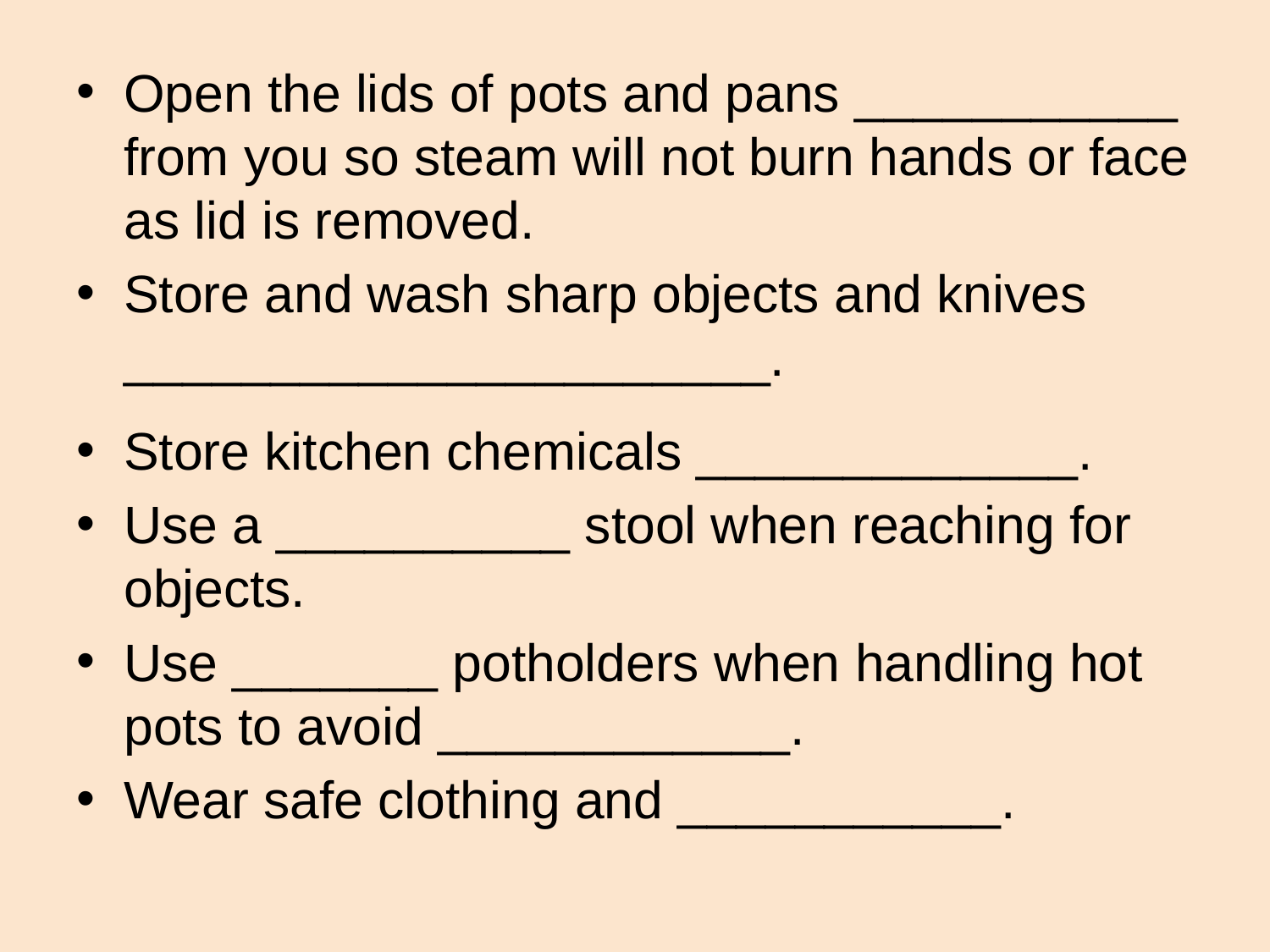

Open the lids of pots and pans ___________ from you so steam will not burn hands or face as lid is removed.
Store and wash sharp objects and knives ______________________.

Store kitchen chemicals _____________.
Use a __________ stool when reaching for objects.
Use _______ potholders when handling hot pots to avoid ____________.
Wear safe clothing and ___________.